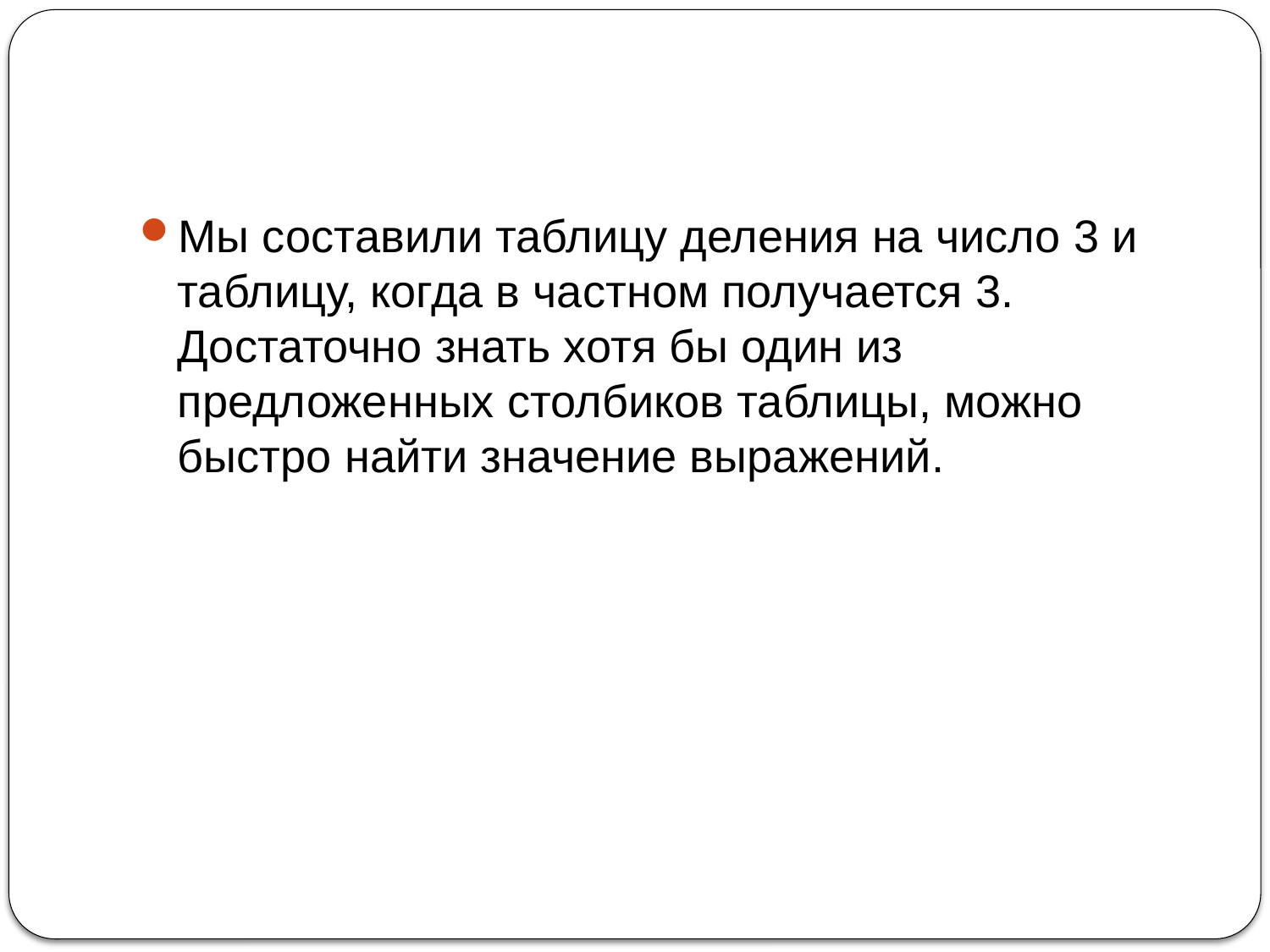

#
Мы составили таблицу деления на число 3 и таблицу, когда в частном получается 3. Достаточно знать хотя бы один из предложенных столбиков таблицы, можно быстро найти значение выражений.